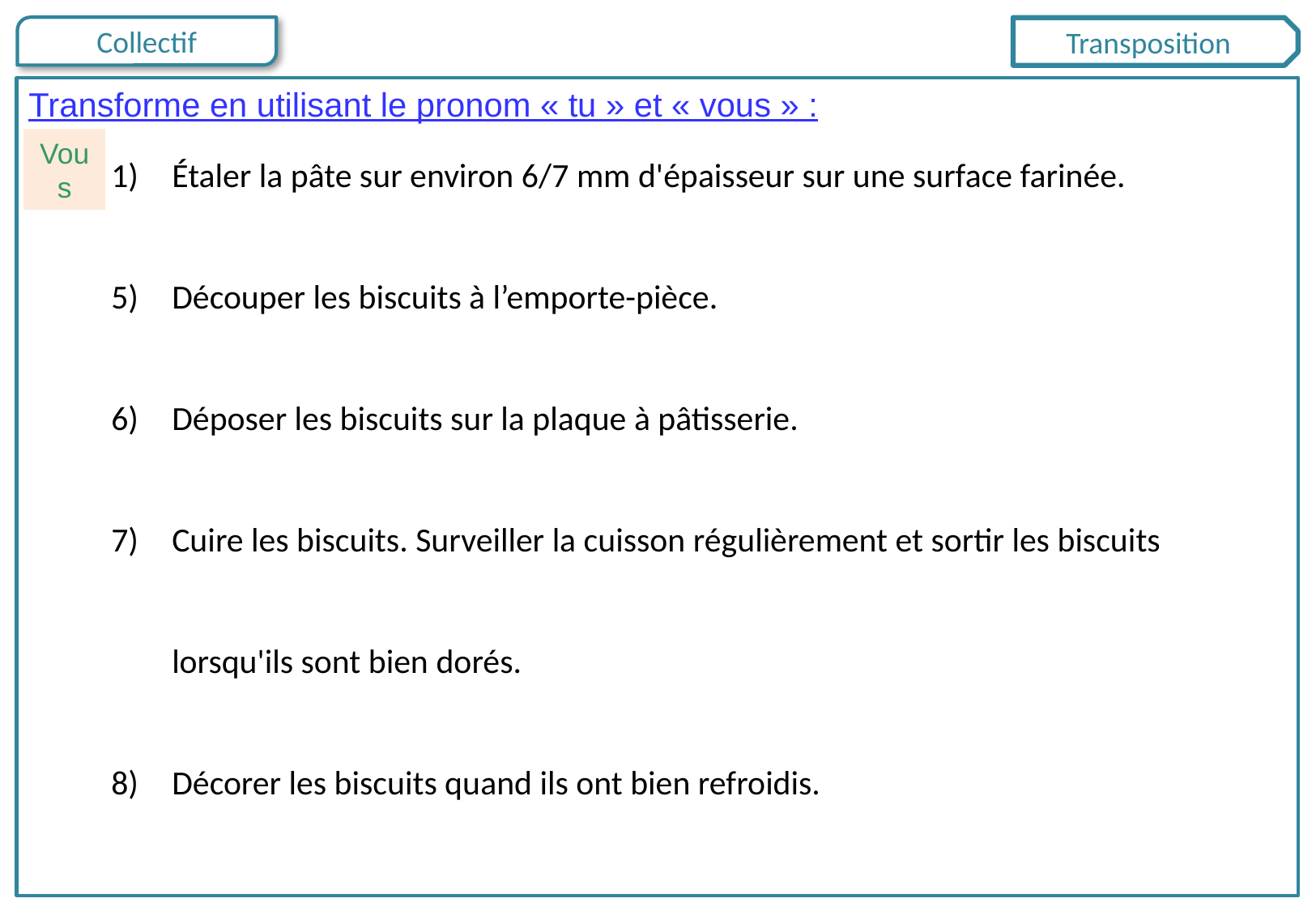

Transposition
Étaler la pâte sur environ 6/7 mm d'épaisseur sur une surface farinée.
Découper les biscuits à l’emporte-pièce.
Déposer les biscuits sur la plaque à pâtisserie.
Cuire les biscuits. Surveiller la cuisson régulièrement et sortir les biscuits lorsqu'ils sont bien dorés.
Décorer les biscuits quand ils ont bien refroidis.
Transforme en utilisant le pronom « tu » et « vous » :
Vous